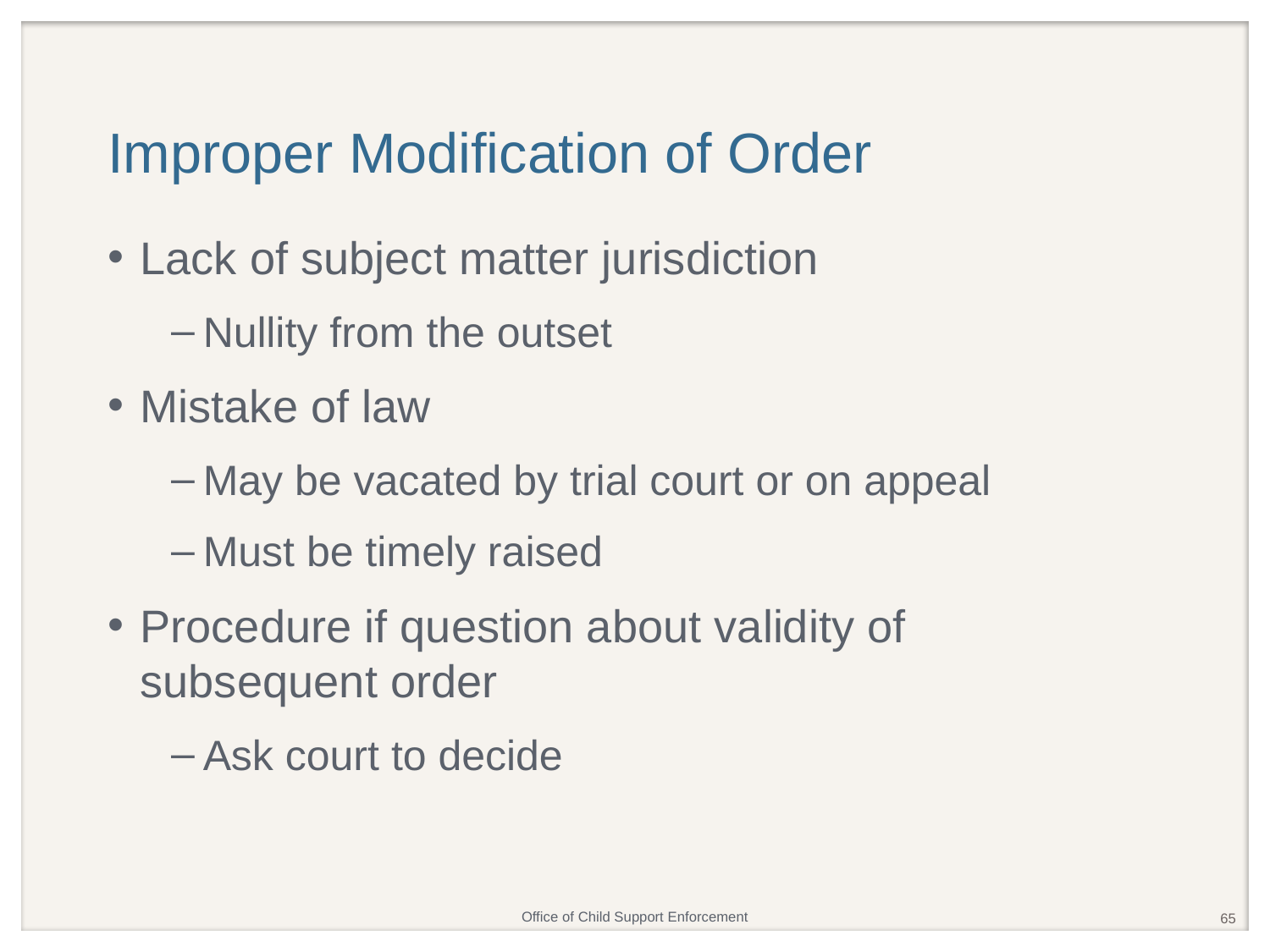

# Improper Modification of Order
Lack of subject matter jurisdiction
Nullity from the outset
Mistake of law
May be vacated by trial court or on appeal
Must be timely raised
Procedure if question about validity of subsequent order
Ask court to decide
65